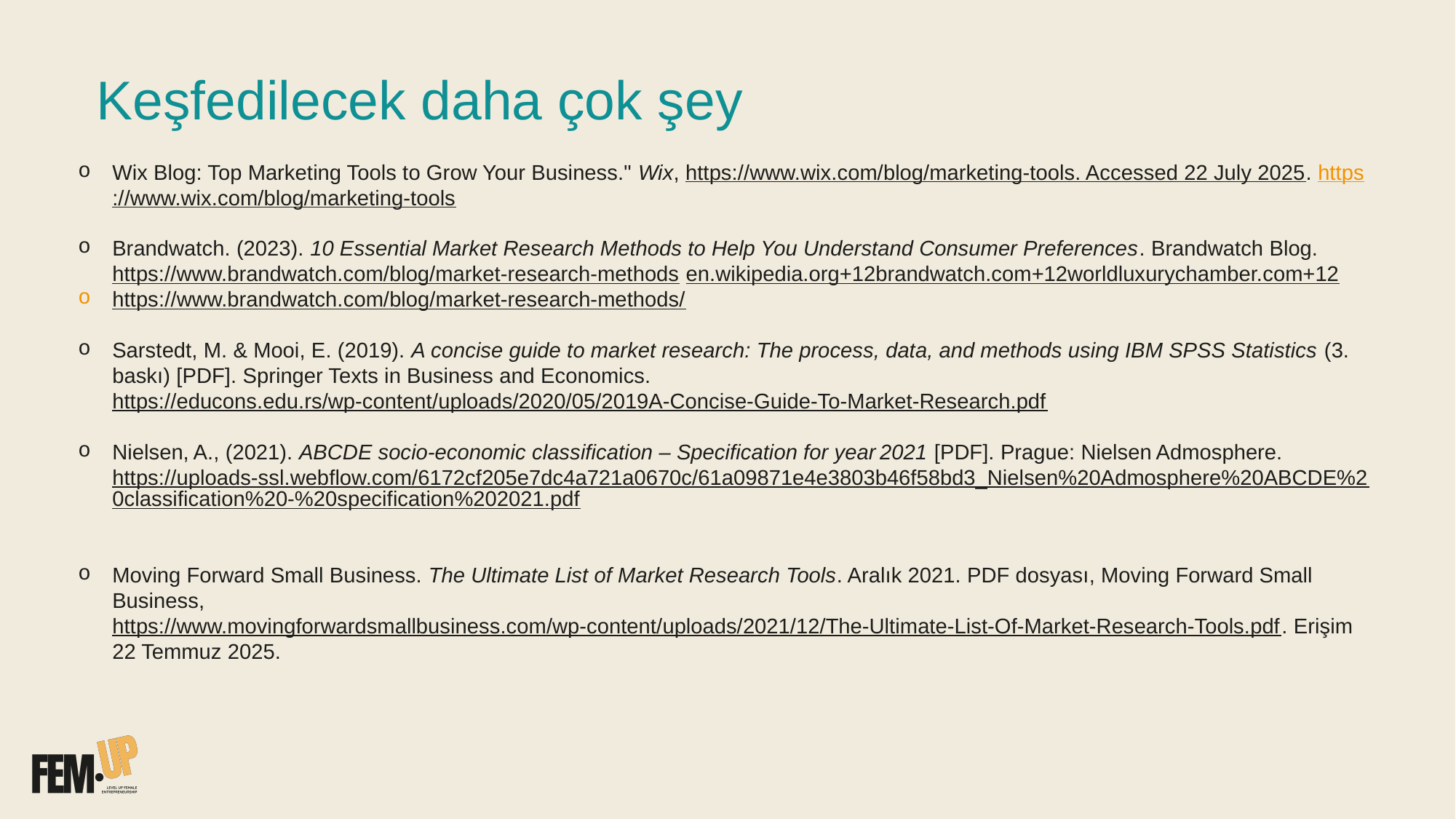

Keşfedilecek daha çok şey
Wix Blog: Top Marketing Tools to Grow Your Business." Wix, https://www.wix.com/blog/marketing-tools. Accessed 22 July 2025. https://www.wix.com/blog/marketing-tools

Brandwatch. (2023). 10 Essential Market Research Methods to Help You Understand Consumer Preferences. Brandwatch Blog. https://www.brandwatch.com/blog/market-research-methods en.wikipedia.org+12brandwatch.com+12worldluxurychamber.com+12
https://www.brandwatch.com/blog/market-research-methods/

Sarstedt, M. & Mooi, E. (2019). A concise guide to market research: The process, data, and methods using IBM SPSS Statistics (3. baskı) [PDF]. Springer Texts in Business and Economics. https://educons.edu.rs/wp-content/uploads/2020/05/2019A-Concise-Guide-To-Market-Research.pdf

Nielsen, A., (2021). ABCDE socio‑economic classification – Specification for year 2021 [PDF]. Prague: Nielsen Admosphere. https://uploads-ssl.webflow.com/6172cf205e7dc4a721a0670c/61a09871e4e3803b46f58bd3_Nielsen%20Admosphere%20ABCDE%20classification%20-%20specification%202021.pdf

Moving Forward Small Business. The Ultimate List of Market Research Tools. Aralık 2021. PDF dosyası, Moving Forward Small Business, https://www.movingforwardsmallbusiness.com/wp-content/uploads/2021/12/The-Ultimate-List-Of-Market-Research-Tools.pdf. Erişim 22 Temmuz 2025.